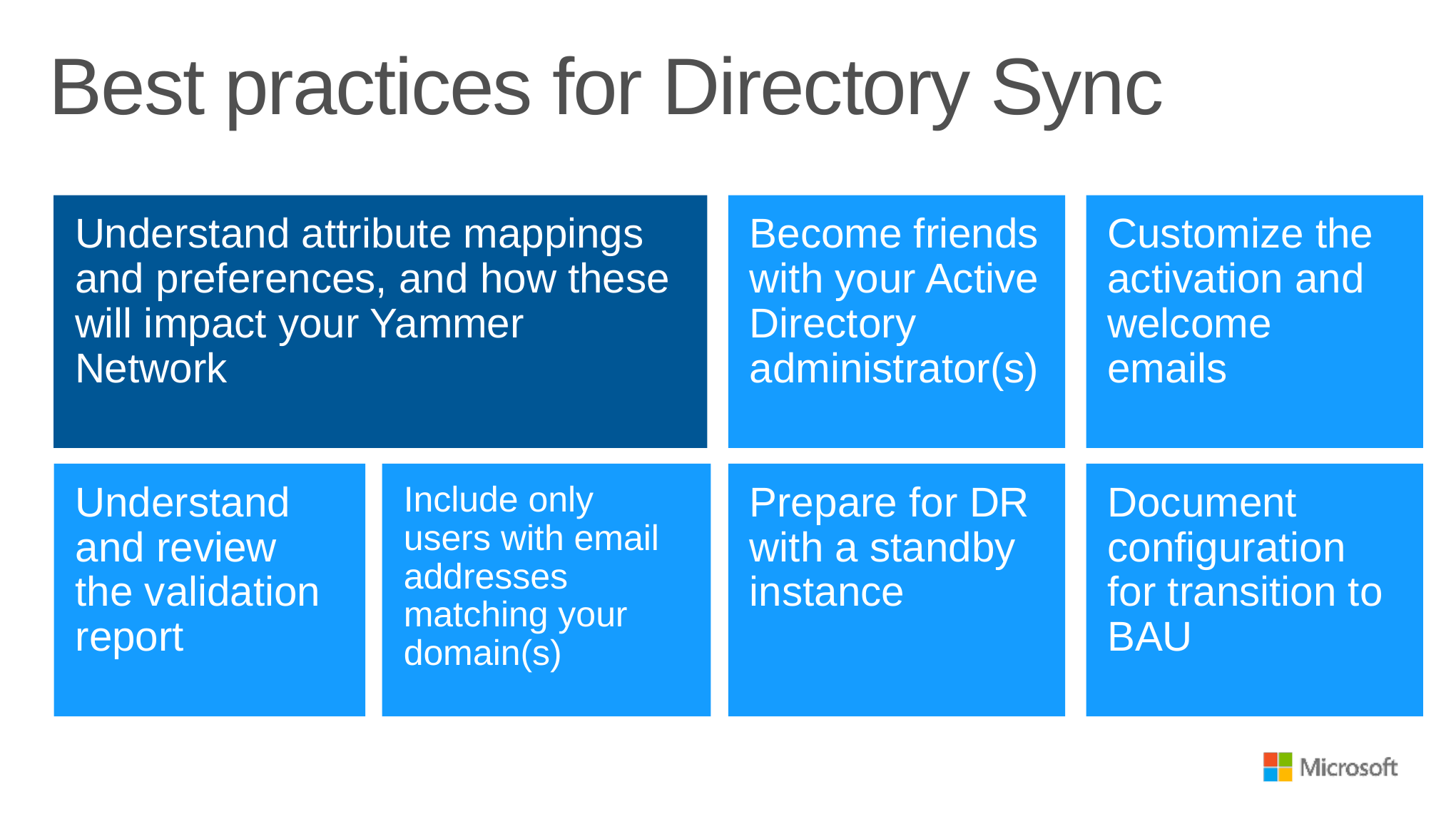

# Best practices for Directory Sync
Understand attribute mappings and preferences, and how these will impact your Yammer Network
Become friends with your Active Directory administrator(s)
Customize the activation and welcome emails
Understand and review the validation report
Include only users with email addresses matching your domain(s)
Prepare for DR with a standby instance
Document configuration for transition to BAU